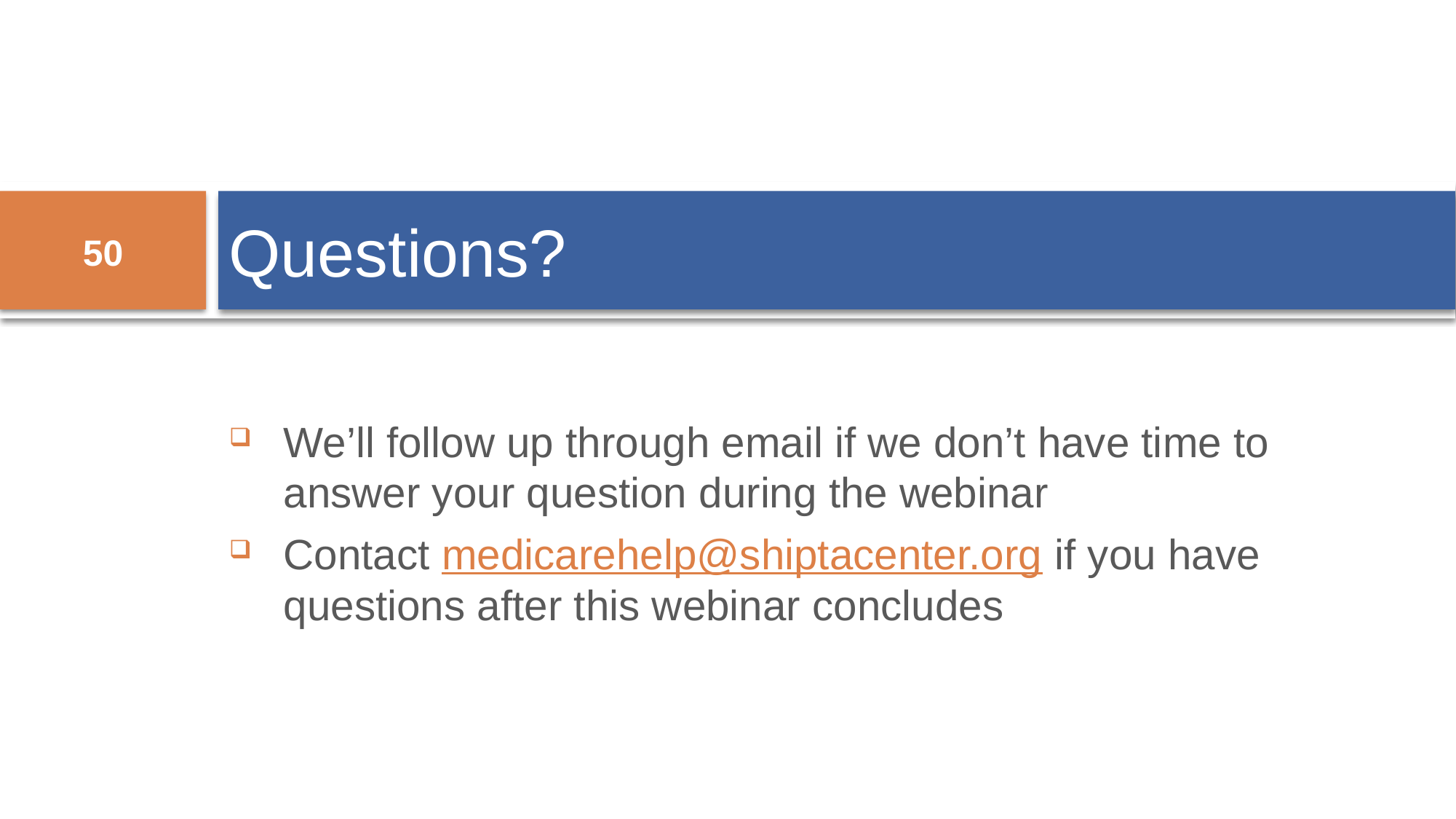

# Questions?
50
We’ll follow up through email if we don’t have time to answer your question during the webinar
Contact medicarehelp@shiptacenter.org if you have questions after this webinar concludes